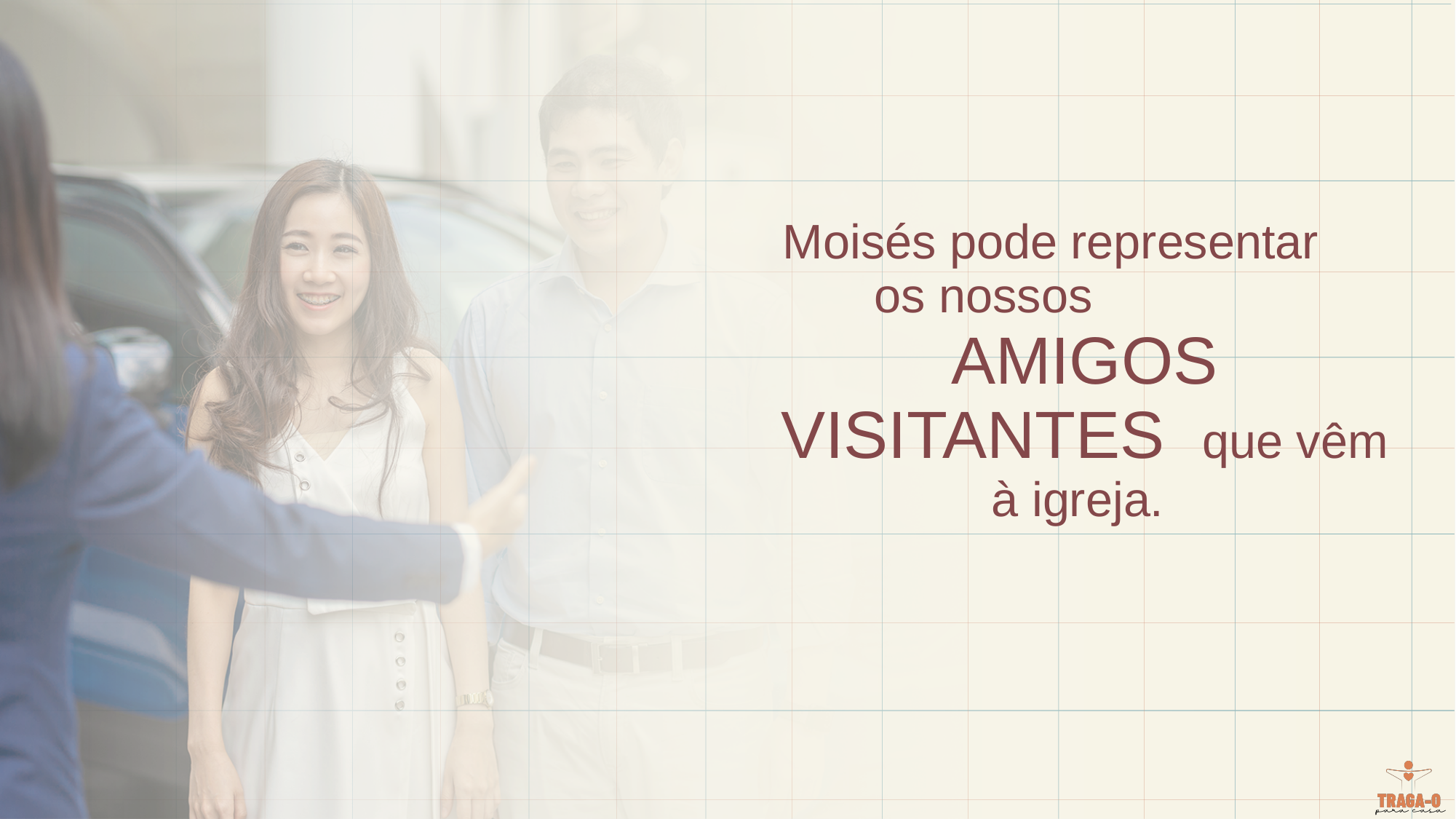

Moisés pode representar      os nossos                AMIGOS VISITANTES  que vêm à igreja.